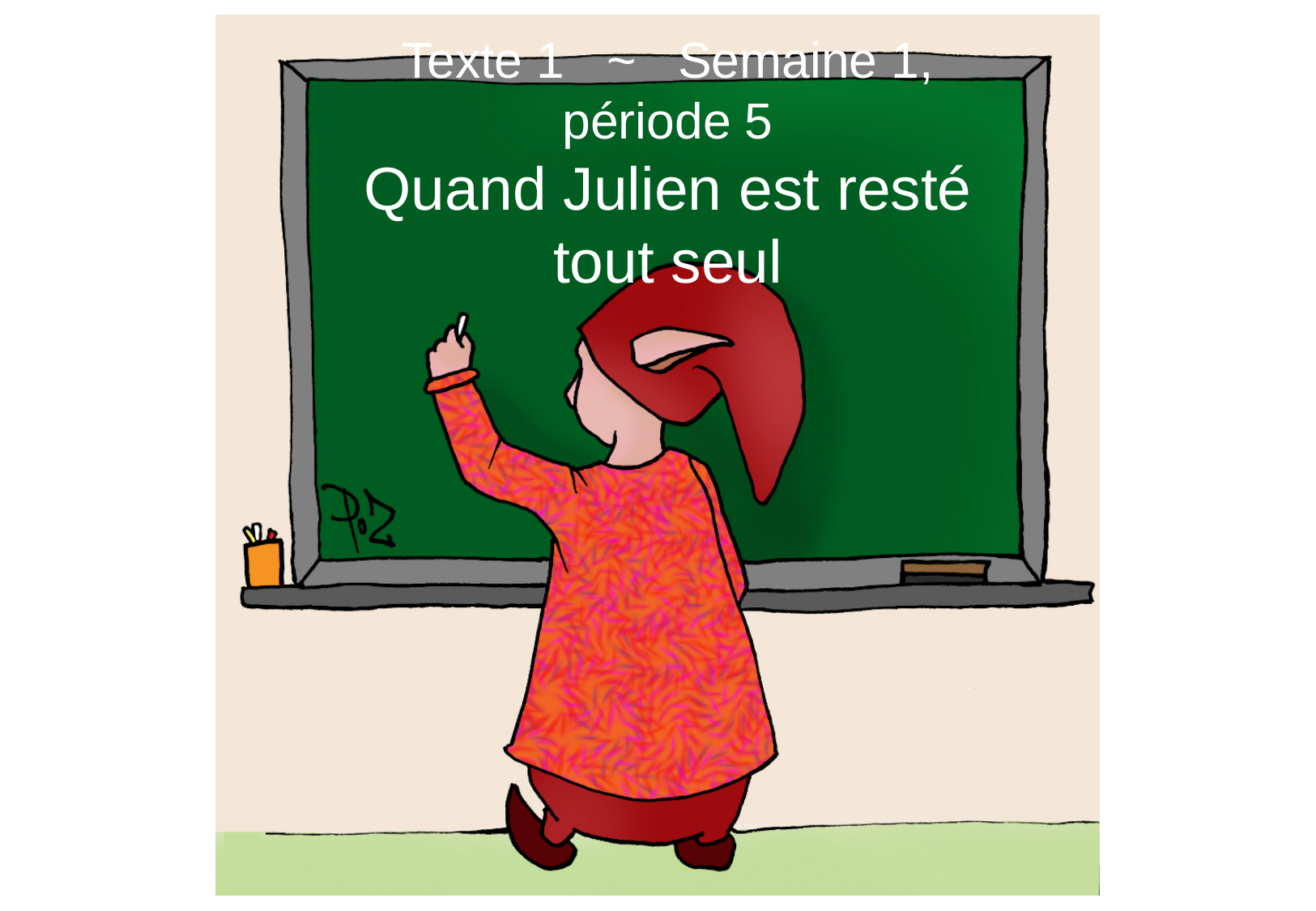

Texte 1   ~   Semaine 1, période 5
Quand Julien est resté tout seul